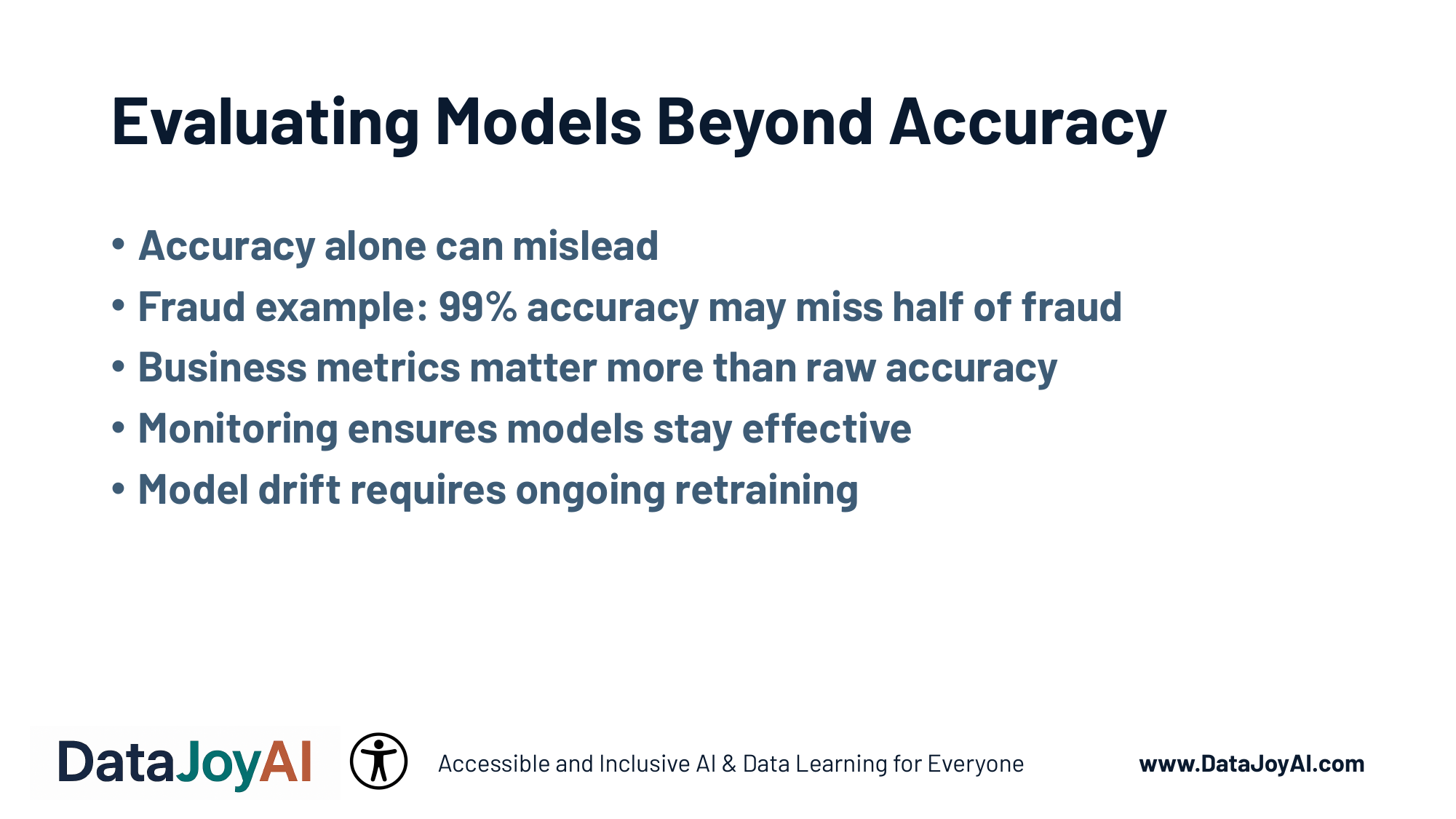

# Evaluating Models Beyond Accuracy
Accuracy alone can mislead
Fraud example: 99% accuracy may miss half of fraud
Business metrics matter more than raw accuracy
Monitoring ensures models stay effective
Model drift requires ongoing retraining